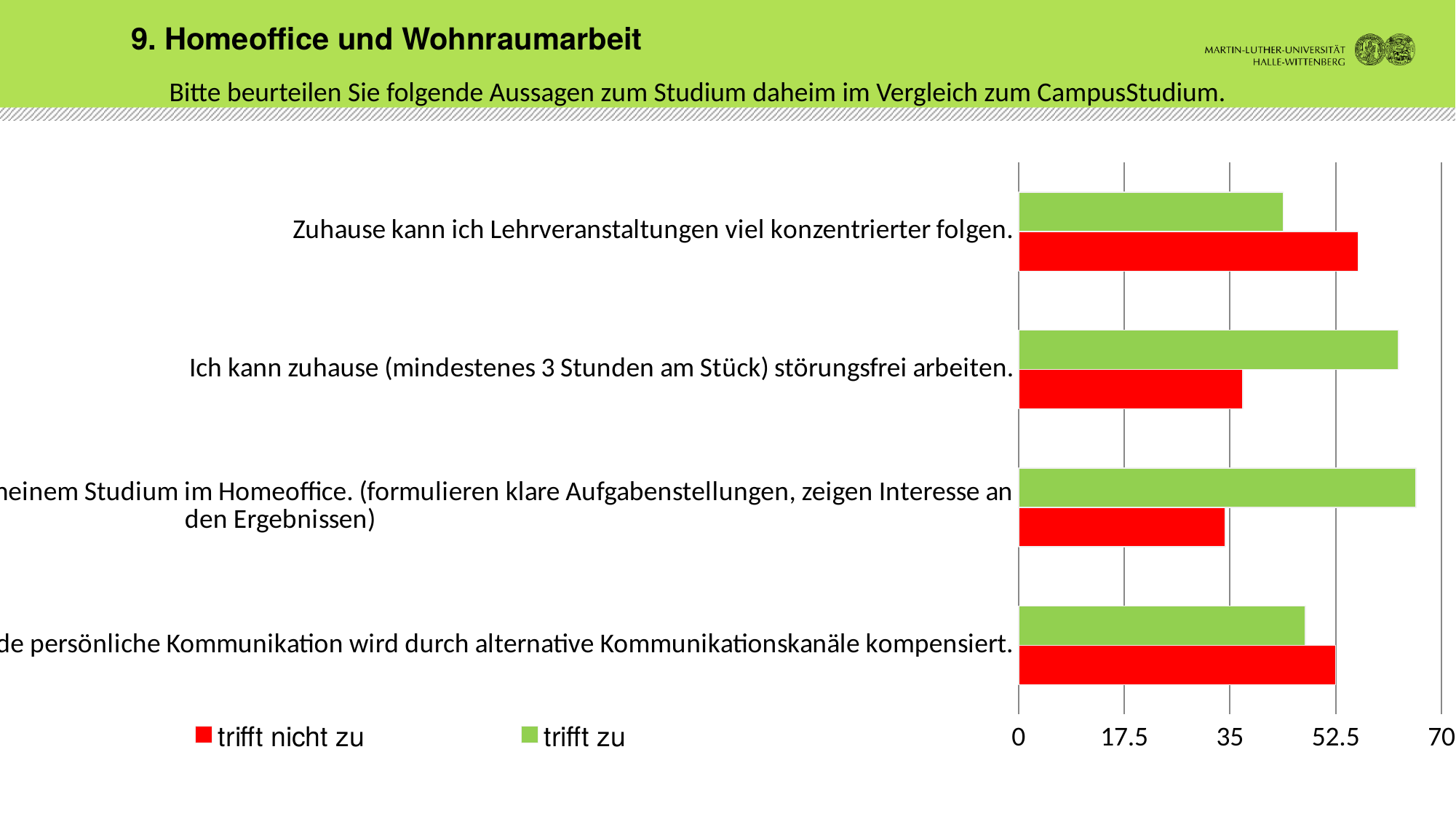

9. Homeoffice und Wohnraumarbeit
     Bitte beurteilen Sie folgende Aussagen zum Studium daheim im Vergleich zum CampusStudium.

### Chart

| Category | trifft zu  | trifft nicht zu  |
|---|---|---|
| Zuhause kann ich Lehrveranstaltungen viel konzentrierter folgen. | 43.8 | 56.2 |
| Ich kann zuhause (mindestenes 3 Stunden am Stück) störungsfrei arbeiten. | 62.9 | 37.1 |
| Meine Lehrenden unterstützen mich in meinem Studium im Homeoffice. (formulieren klare Aufgabenstellungen, zeigen Interesse an den Ergebnissen) | 65.8 | 34.2 |
| Die fehlende persönliche Kommunikation wird durch alternative Kommunikationskanäle kompensiert. | 47.5 | 52.5 |